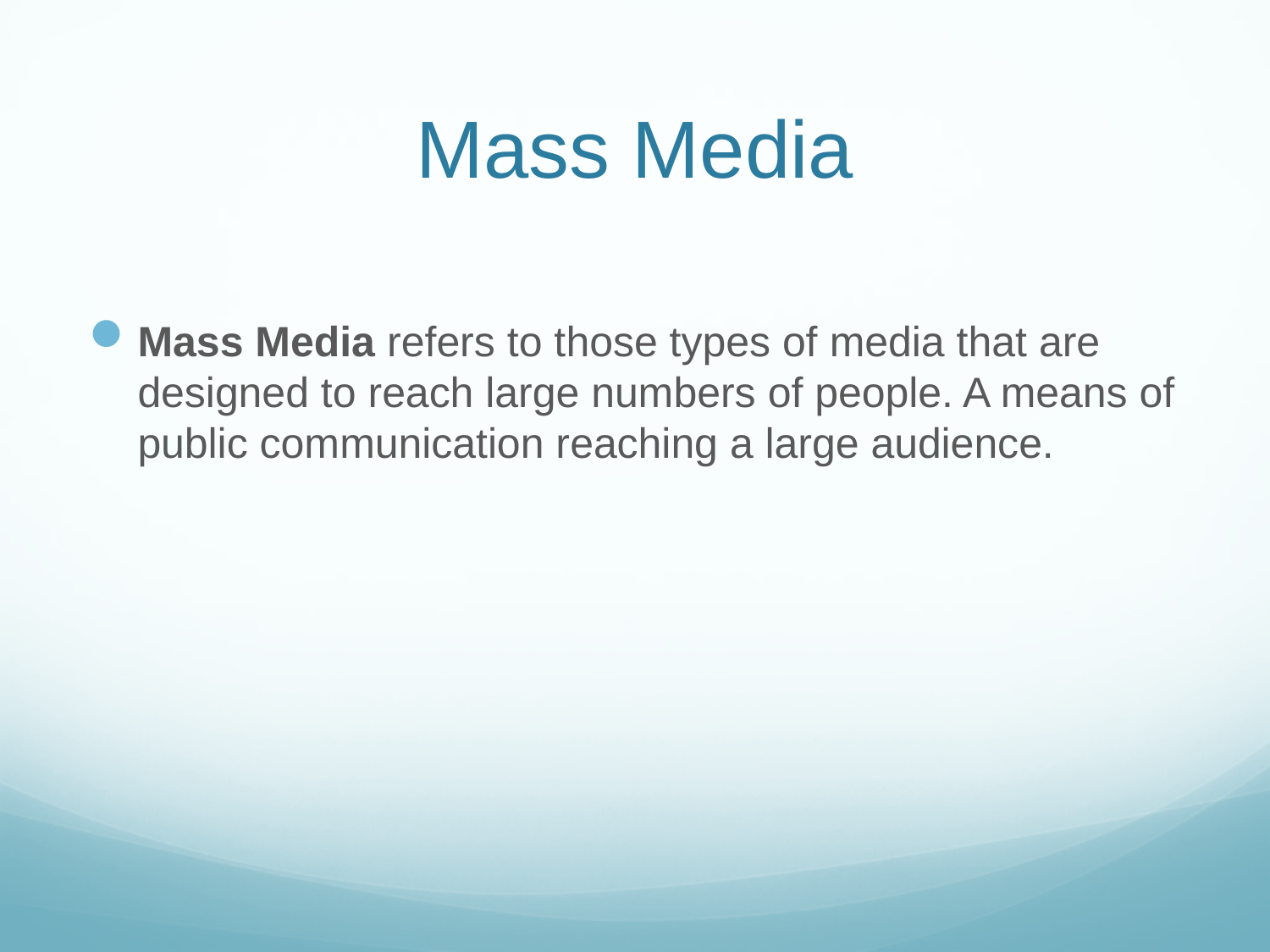

# Mass Media

Mass Media refers to those types of media that are designed to reach large numbers of people. A means of public communication reaching a large audience.